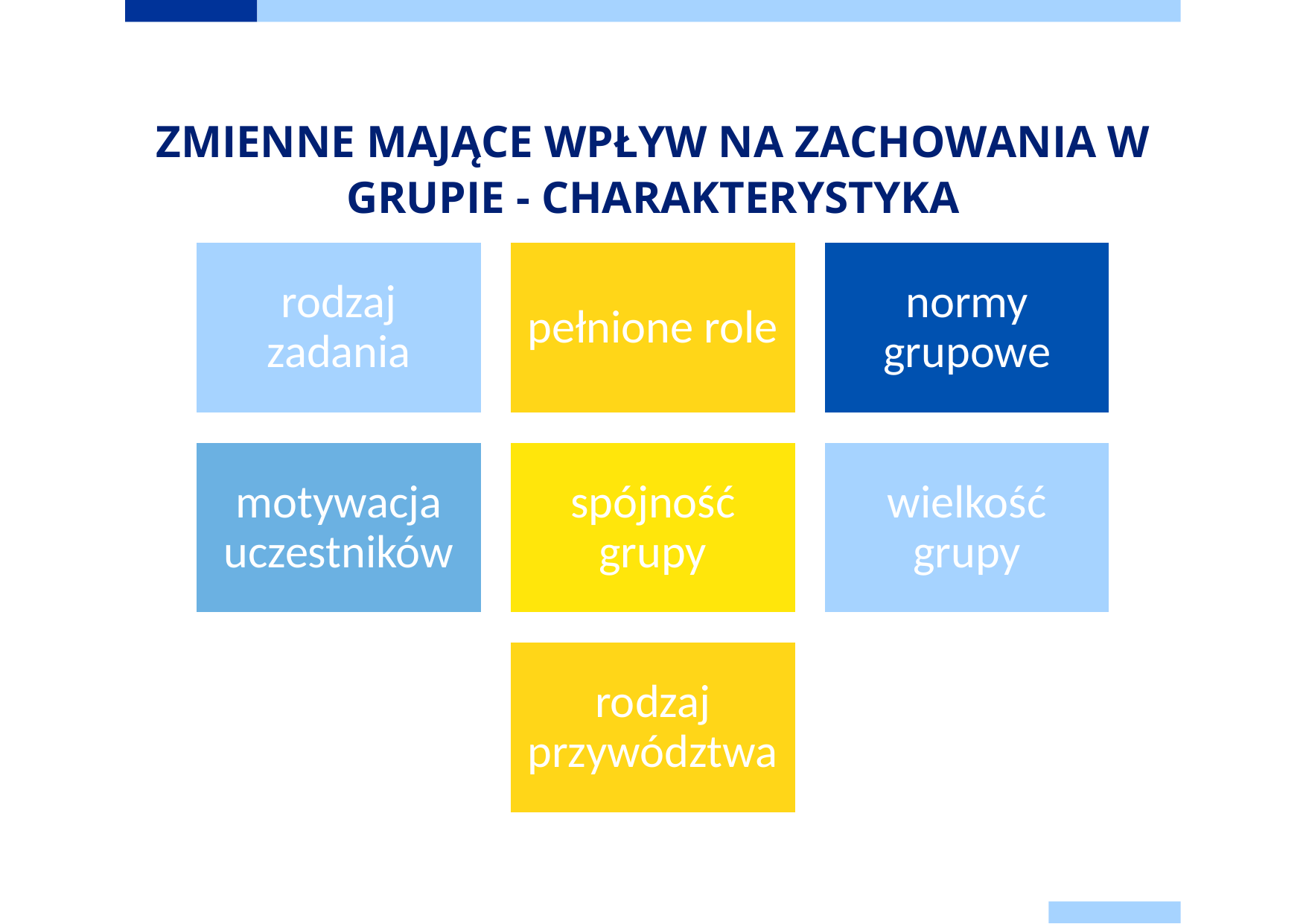

# ZMIENNE MAJĄCE WPŁYW NA ZACHOWANIA W GRUPIE - CHARAKTERYSTYKA
rodzaj zadania
pełnione role
normy grupowe
motywacja uczestników
spójność grupy
wielkość grupy
rodzaj przywództwa